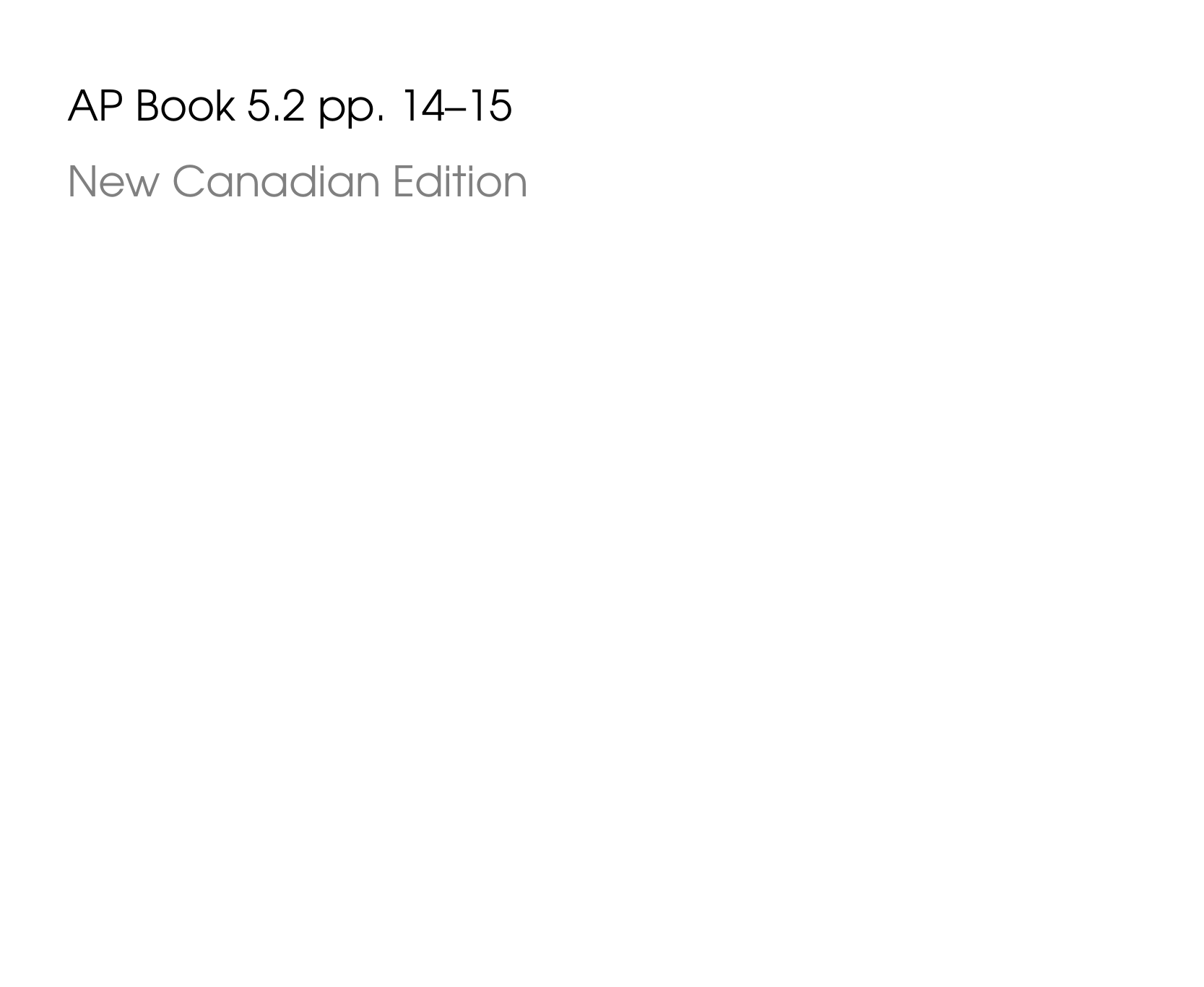

AP Book 5.2 pp. 14–15
New Canadian Edition